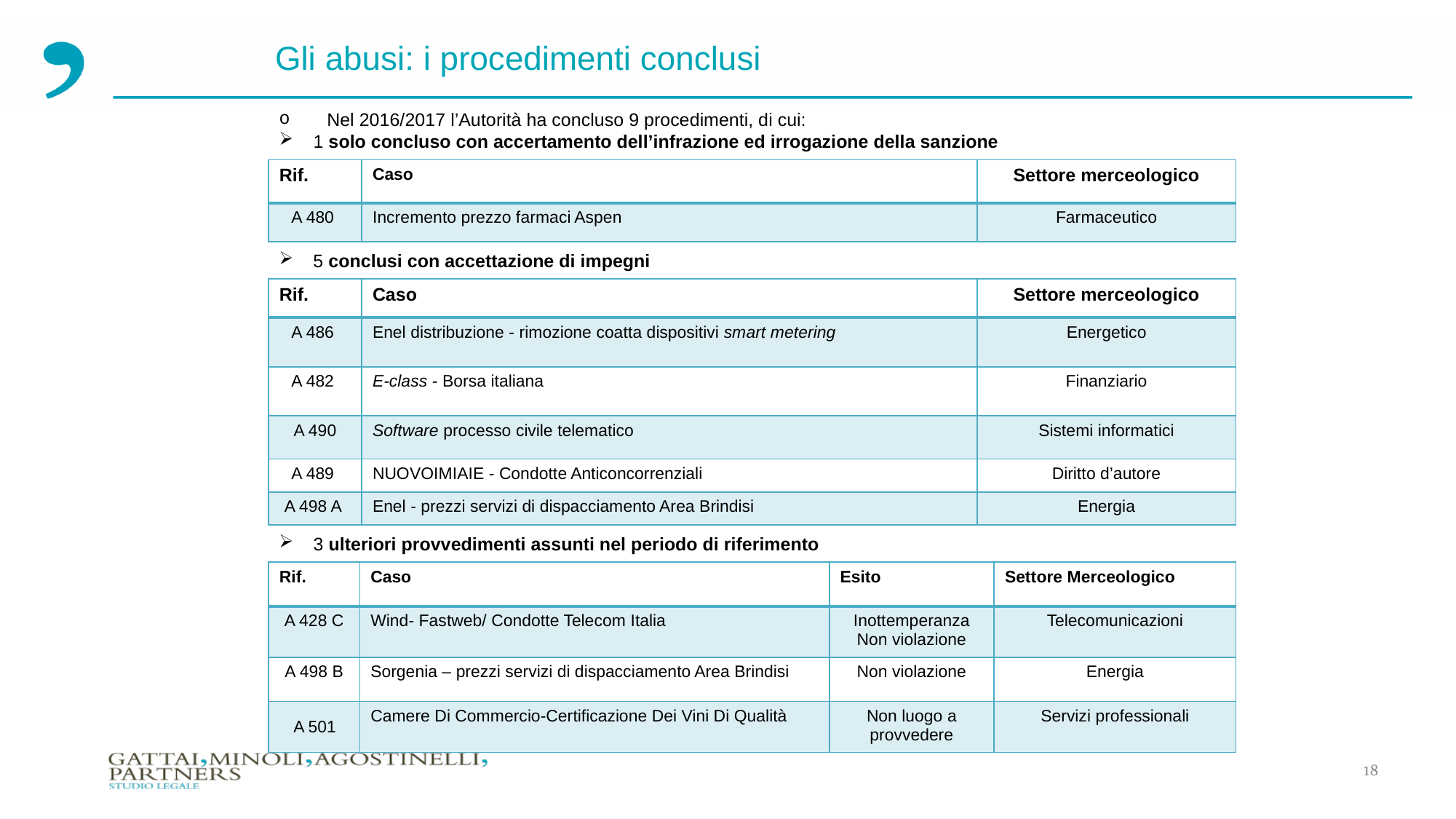

Gli abusi: i procedimenti conclusi
Nel 2016/2017 l’Autorità ha concluso 9 procedimenti, di cui:
1 solo concluso con accertamento dell’infrazione ed irrogazione della sanzione

| Rif. | Caso | Settore merceologico |
| --- | --- | --- |
| A 480 | Incremento prezzo farmaci Aspen | Farmaceutico |
5 conclusi con accettazione di impegni
| Rif. | Caso | Settore merceologico |
| --- | --- | --- |
| A 486 | Enel distribuzione - rimozione coatta dispositivi smart metering | Energetico |
| A 482 | E-class - Borsa italiana | Finanziario |
| A 490 | Software processo civile telematico | Sistemi informatici |
| A 489 | NUOVOIMIAIE - Condotte Anticoncorrenziali | Diritto d’autore |
| A 498 A | Enel - prezzi servizi di dispacciamento Area Brindisi | Energia |
3 ulteriori provvedimenti assunti nel periodo di riferimento
| Rif. | Caso | Esito | Settore Merceologico |
| --- | --- | --- | --- |
| A 428 C | Wind- Fastweb/ Condotte Telecom Italia | Inottemperanza Non violazione | Telecomunicazioni |
| A 498 B | Sorgenia – prezzi servizi di dispacciamento Area Brindisi | Non violazione | Energia |
| A 501 | Camere Di Commercio-Certificazione Dei Vini Di Qualità | Non luogo a provvedere | Servizi professionali |
18